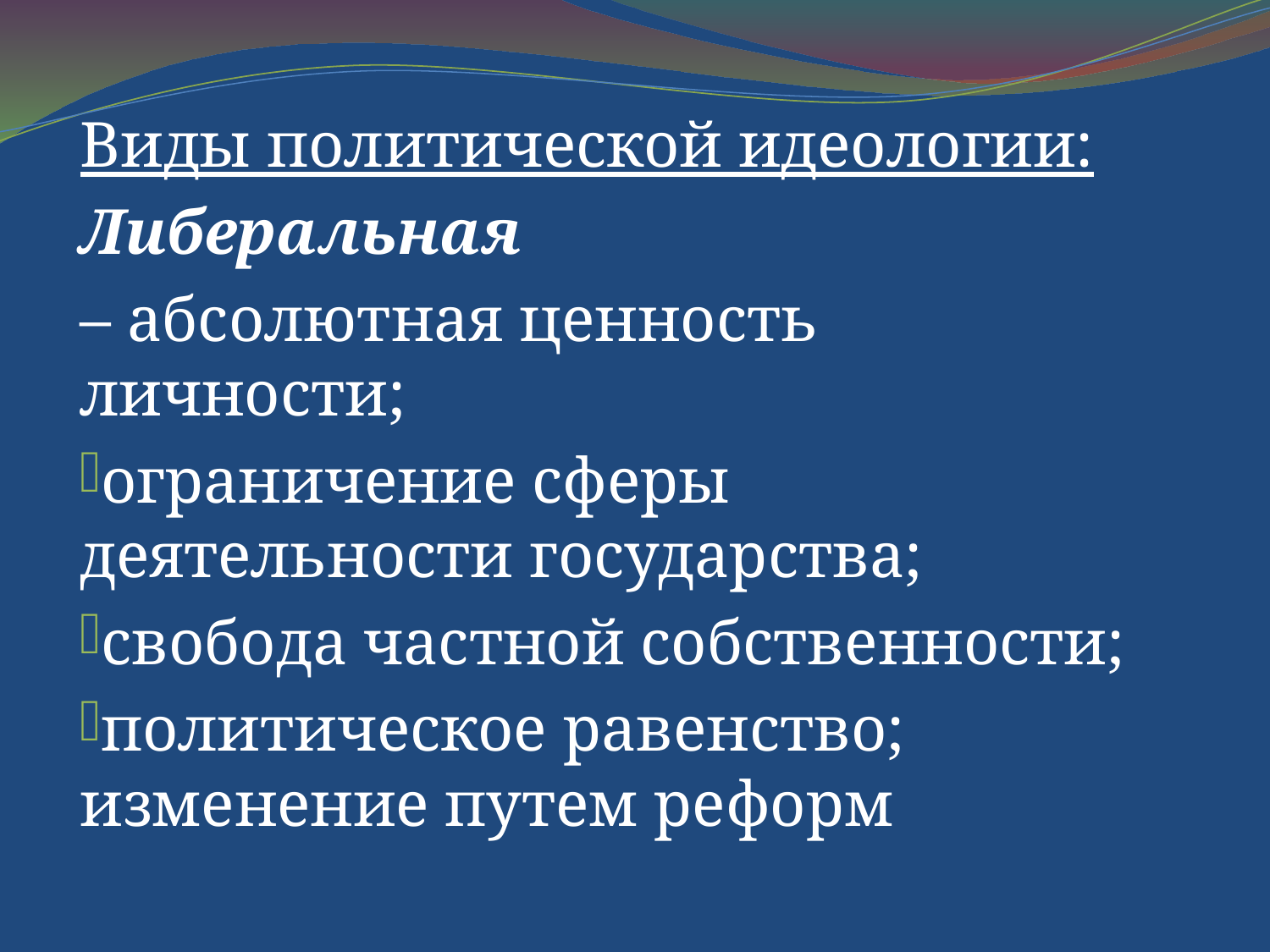

Виды политической идеологии:
Либеральная
– абсолютная ценность личности;
ограничение сферы деятельности государства;
свобода частной собственности;
политическое равенство; изменение путем реформ